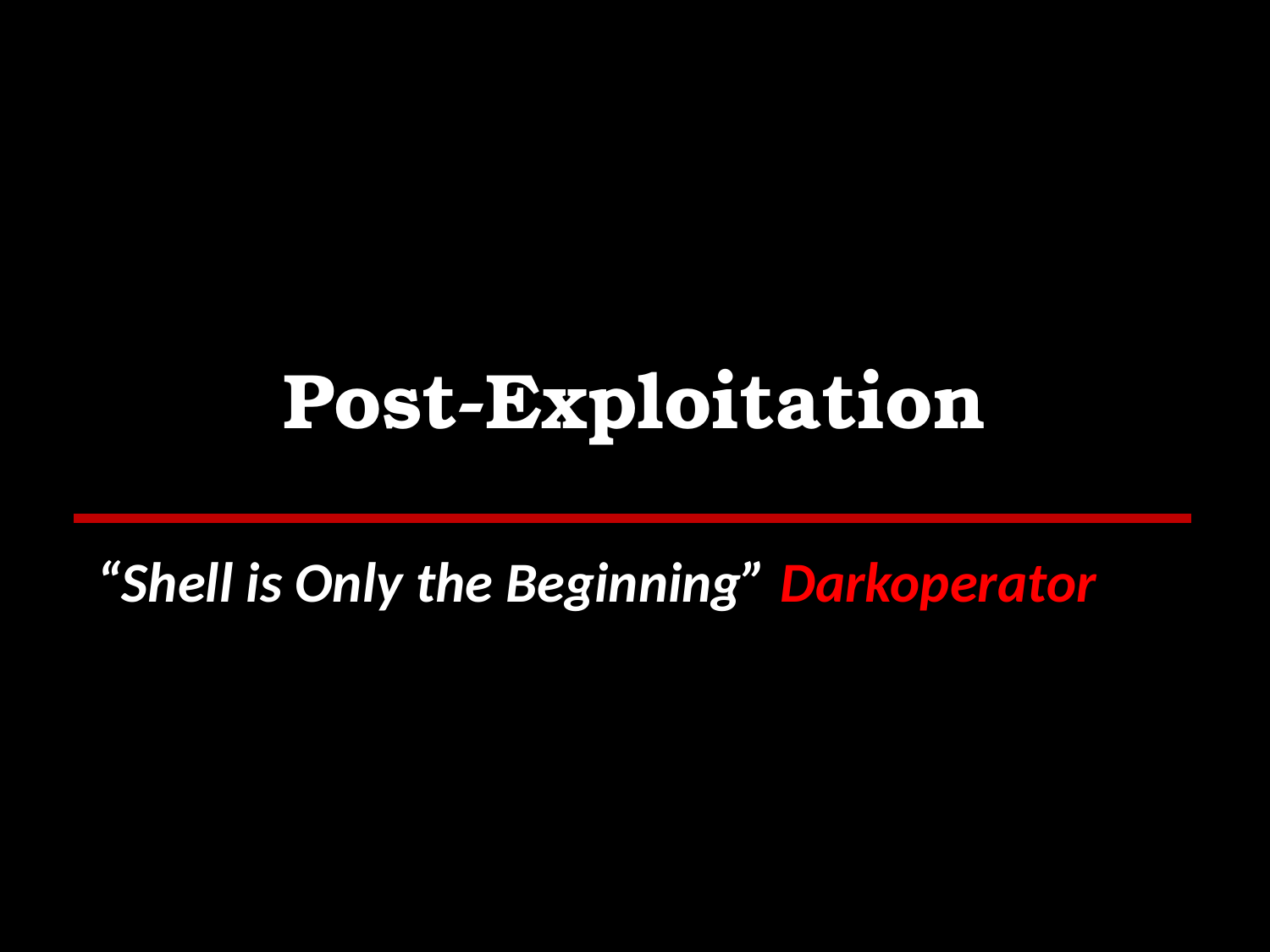

# Post-Exploitation
“Shell is Only the Beginning” Darkoperator